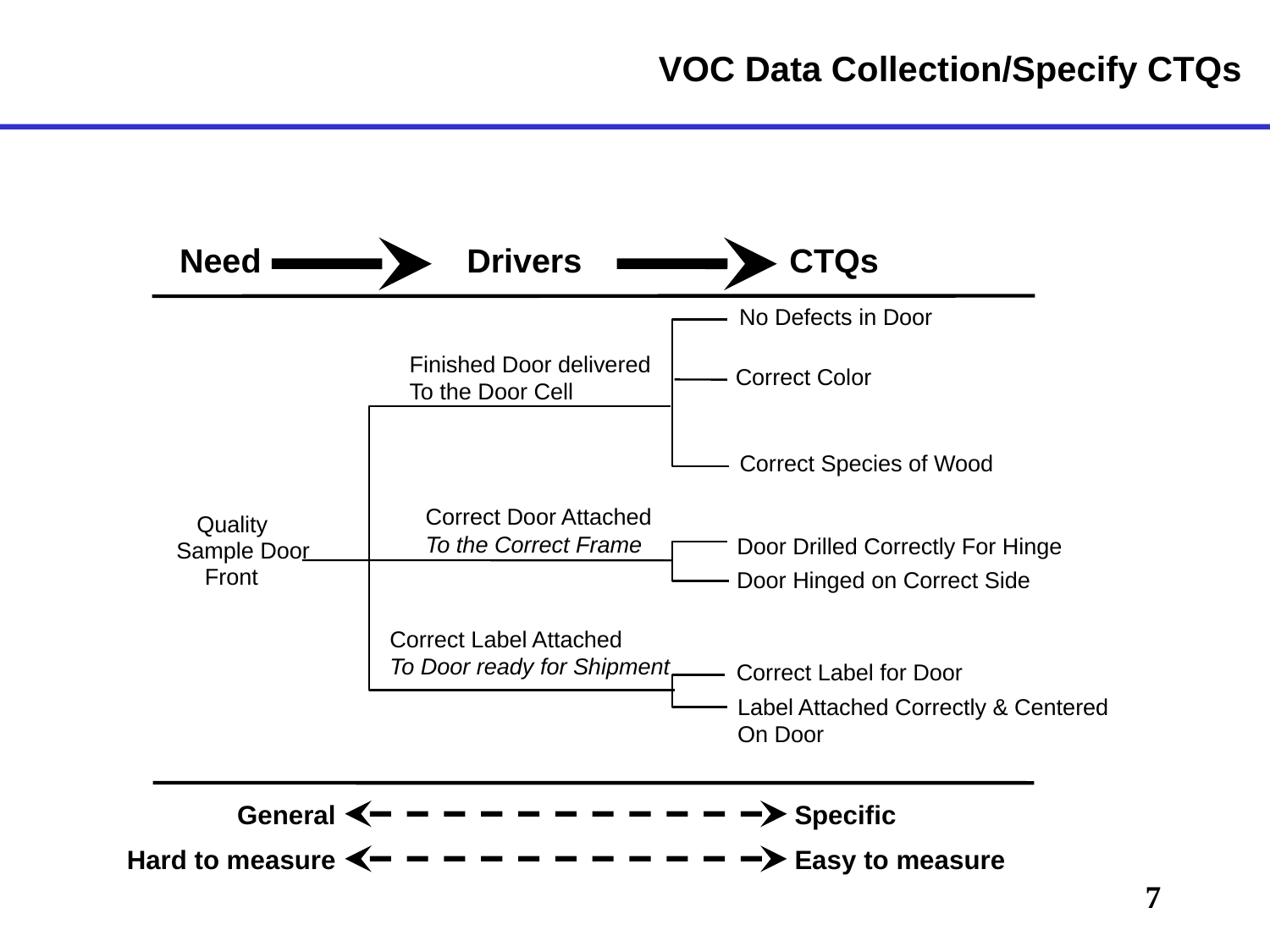

# VOC Data Collection/Specify CTQs
Need
Drivers
CTQs

No Defects in Door

Finished Door delivered
To the Door Cell
Correct Color

Correct Species of Wood
Correct Door Attached
To the Correct Frame
Quality

Door Drilled Correctly For Hinge
Sample Door

Front
Door Hinged on Correct Side
Correct Label Attached
To Door ready for Shipment
Correct Label for Door

Label Attached Correctly & Centered
On Door

General
Specific

Hard to measure
Easy to measure